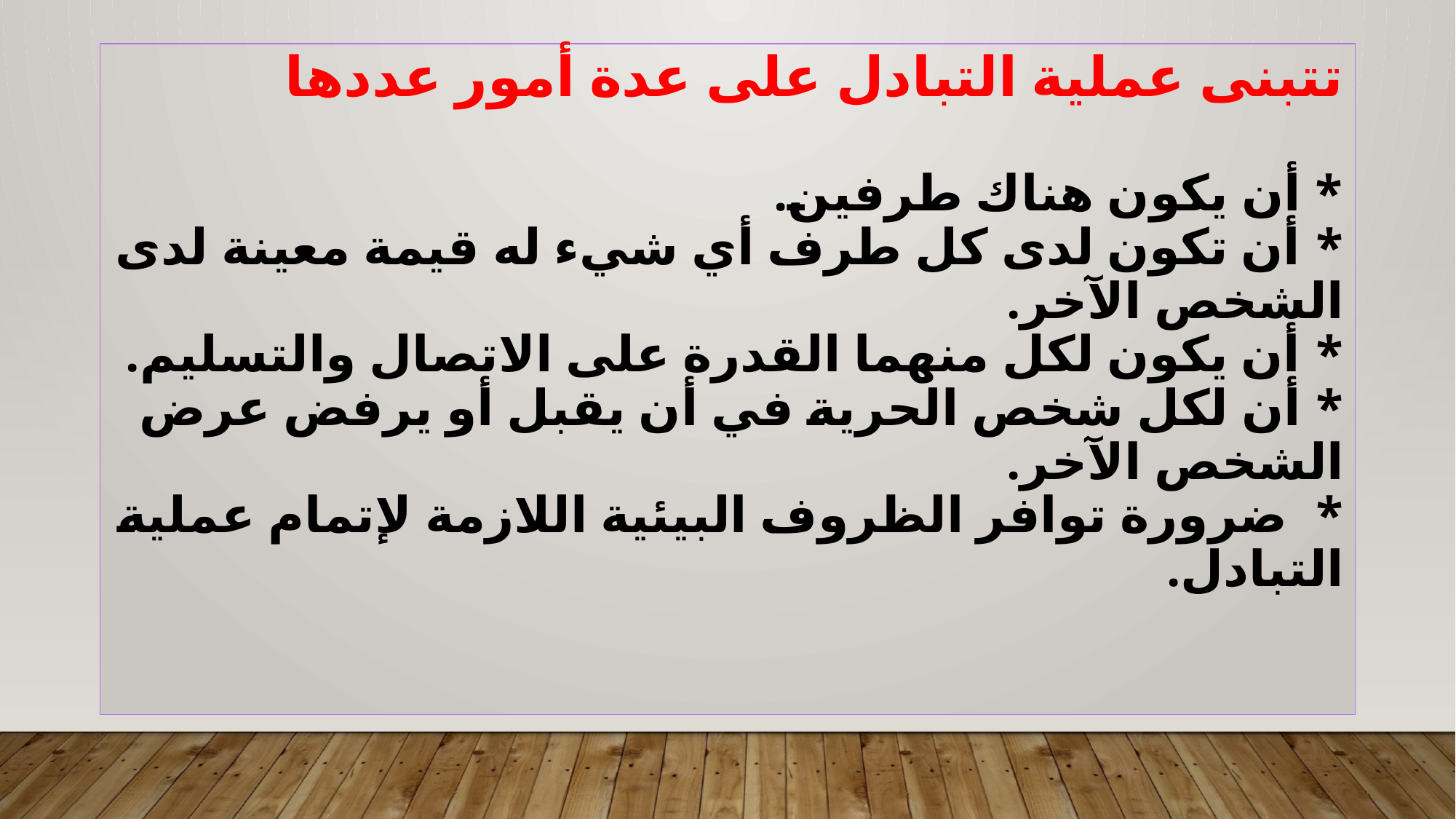

# تتبنى عملية التبادل على عدة أمور عددها * أن يكون هناك طرفين. * أن تكون لدى كل طرف أي شيء له قيمة معينة لدى الشخص الآخر. * أن يكون لكل منهما القدرة على الاتصال والتسليم. * أن لكل شخص الحرية في أن يقبل أو يرفض عرض الشخص الآخر. *  ضرورة توافر الظروف البيئية اللازمة لإتمام عملية التبادل.